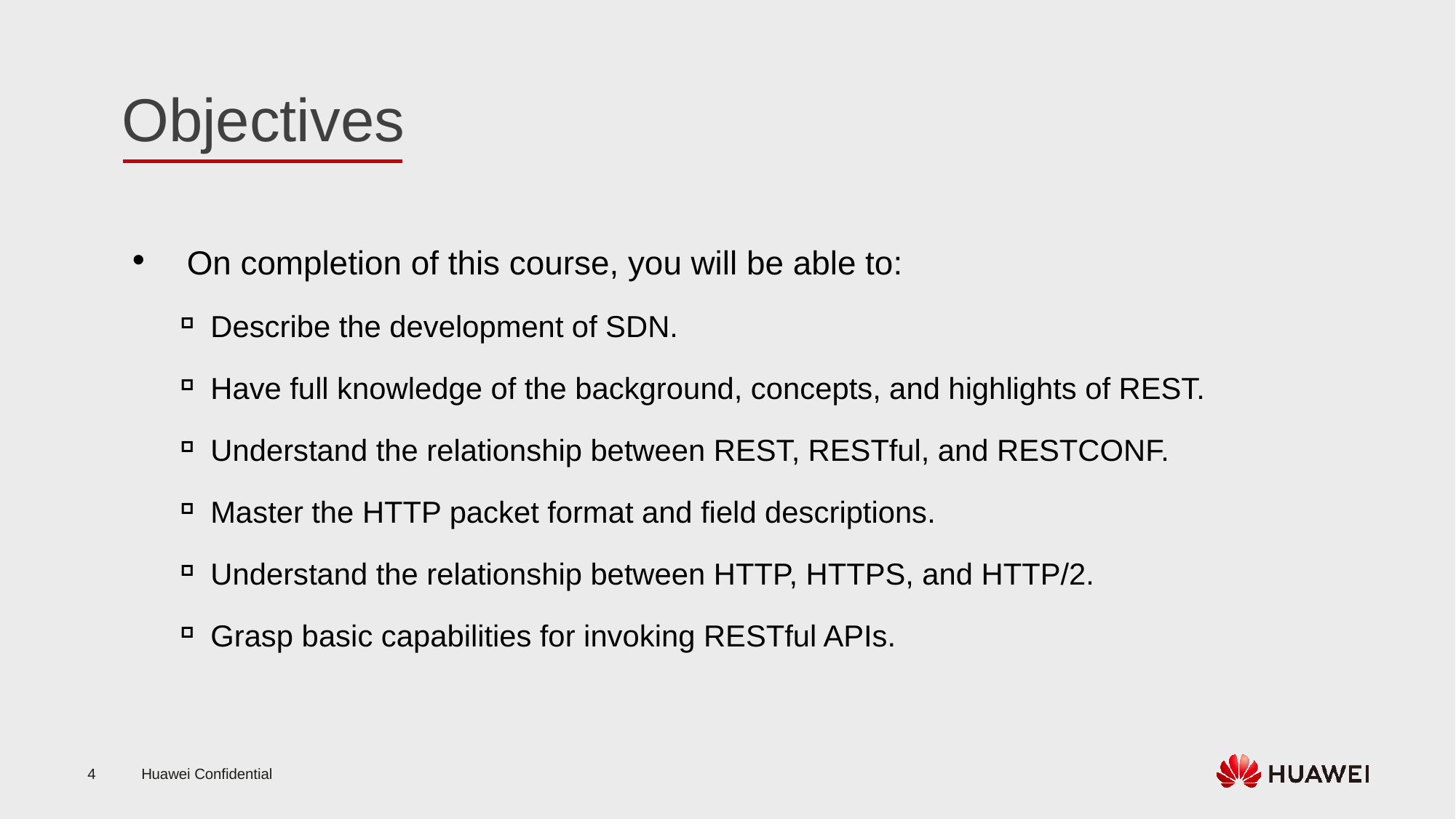

On completion of this course, you will be able to:
Describe the development of SDN.
Have full knowledge of the background, concepts, and highlights of REST.
Understand the relationship between REST, RESTful, and RESTCONF.
Master the HTTP packet format and field descriptions.
Understand the relationship between HTTP, HTTPS, and HTTP/2.
Grasp basic capabilities for invoking RESTful APIs.